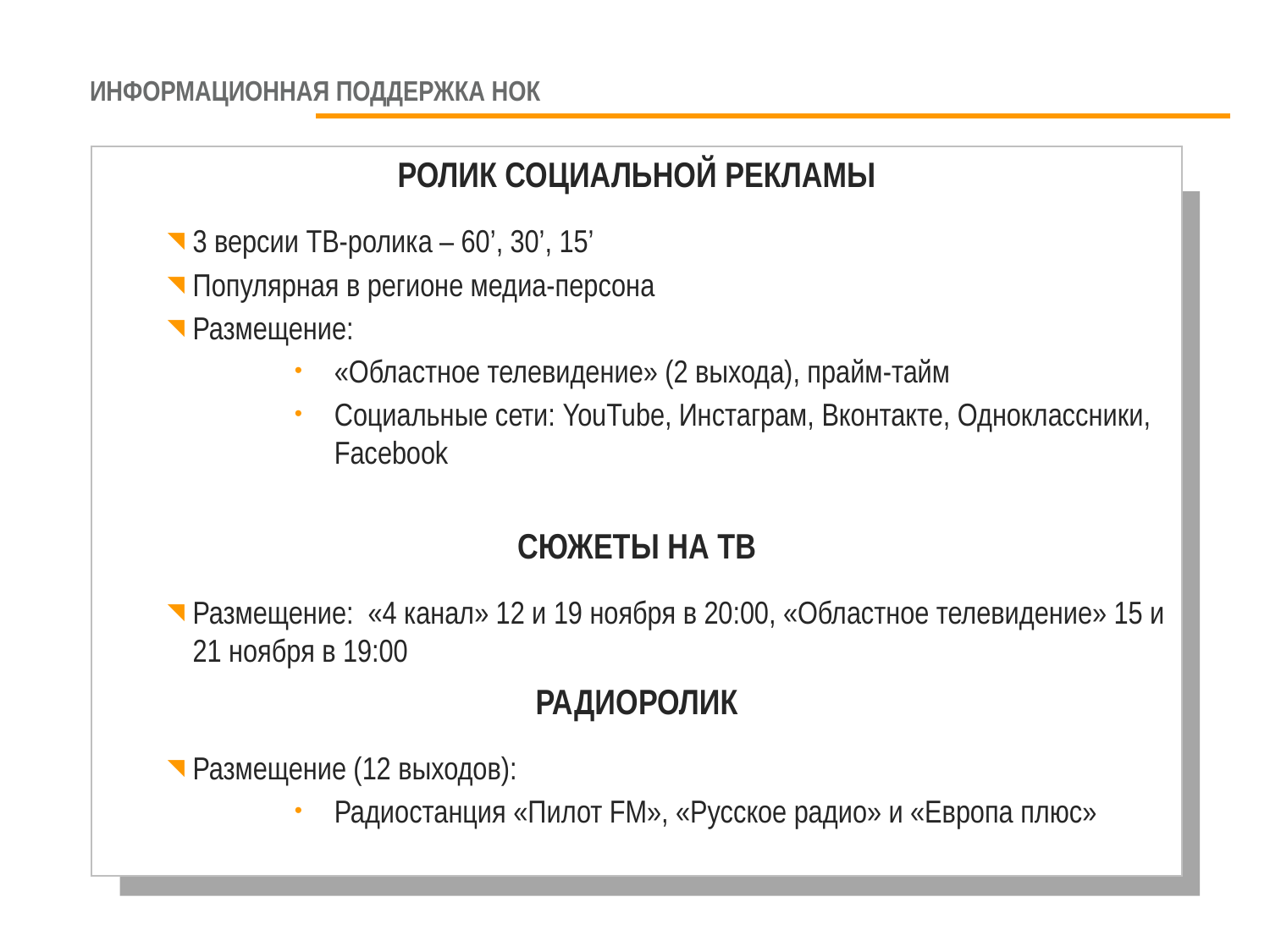

# Информационная поддержка нок
РОЛИК СОЦИАЛЬНОЙ РЕКЛАМЫ
3 версии ТВ-ролика – 60’, 30’, 15’
Популярная в регионе медиа-персона
Размещение:
«Областное телевидение» (2 выхода), прайм-тайм
Социальные сети: YouTube, Инстаграм, Вконтакте, Одноклассники, Facebook

СЮЖЕТЫ НА ТВ
Размещение:  «4 канал» 12 и 19 ноября в 20:00, «Областное телевидение» 15 и 21 ноября в 19:00
РАДИОРОЛИК
Размещение (12 выходов):
Радиостанция «Пилот FM», «Русское радио» и «Европа плюс»